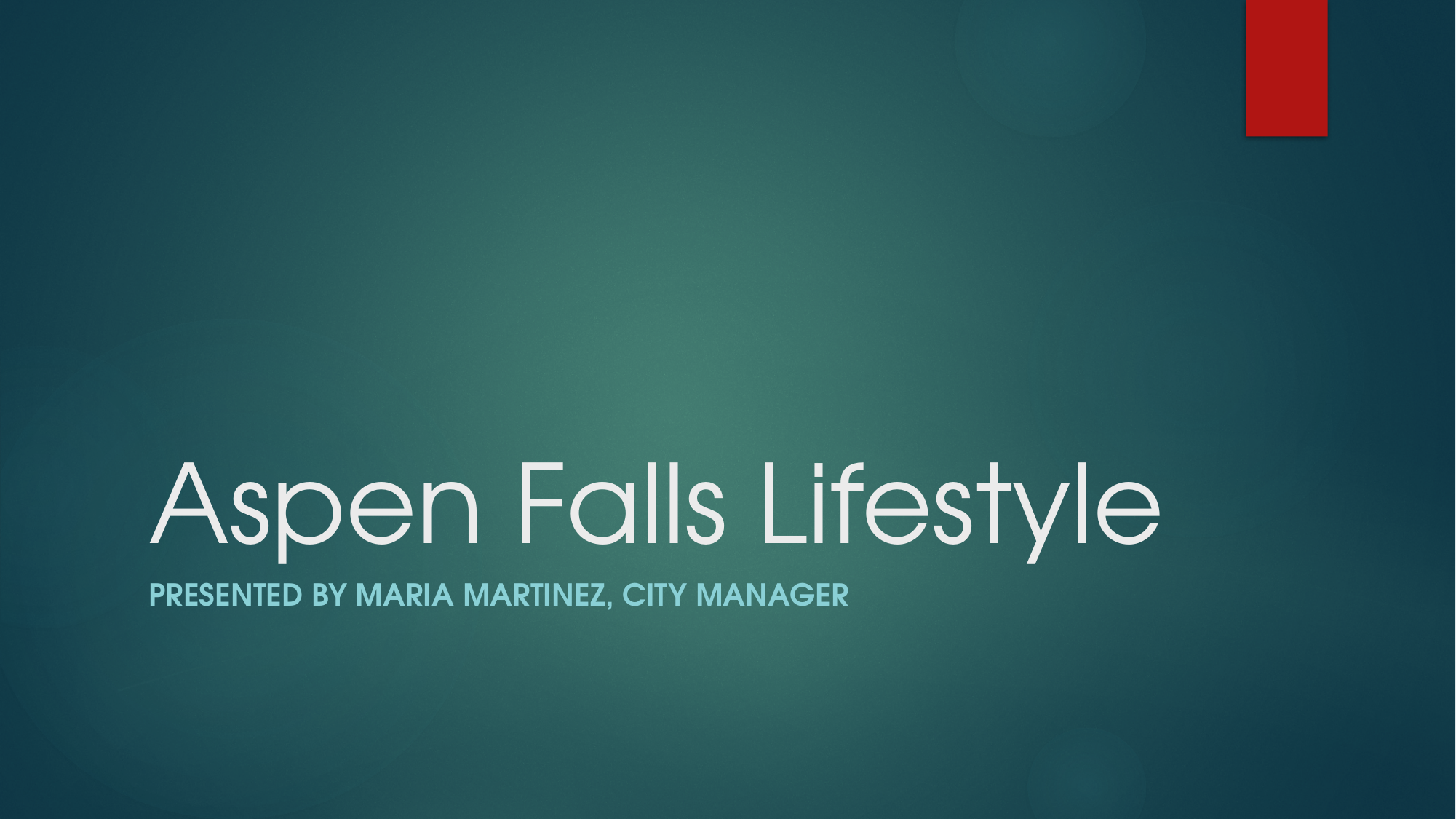

# Aspen Falls Lifestyle
Presented by Maria Martinez, City Manager